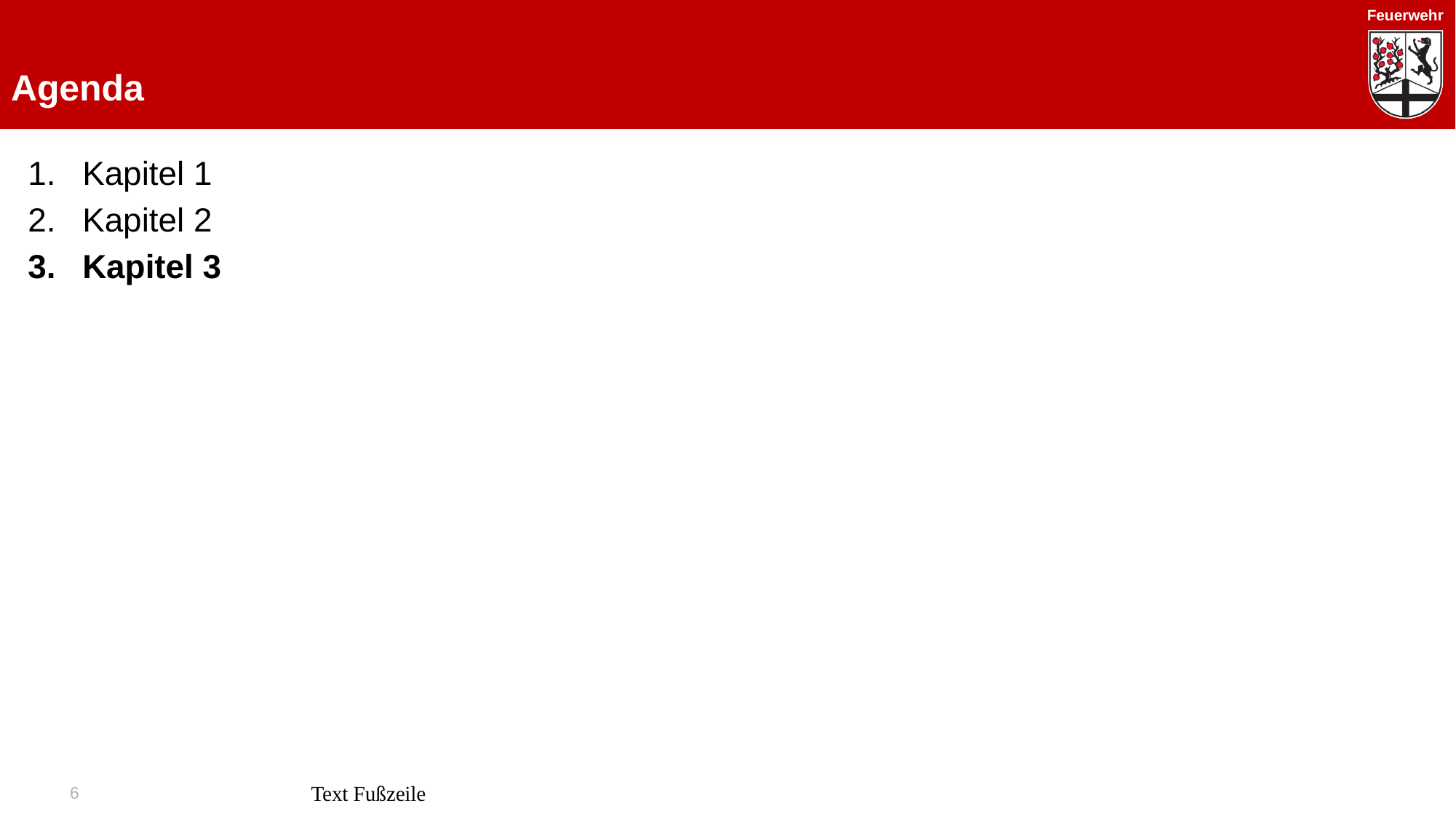

# Agenda
Kapitel 1
Kapitel 2
Kapitel 3
6
Text Fußzeile